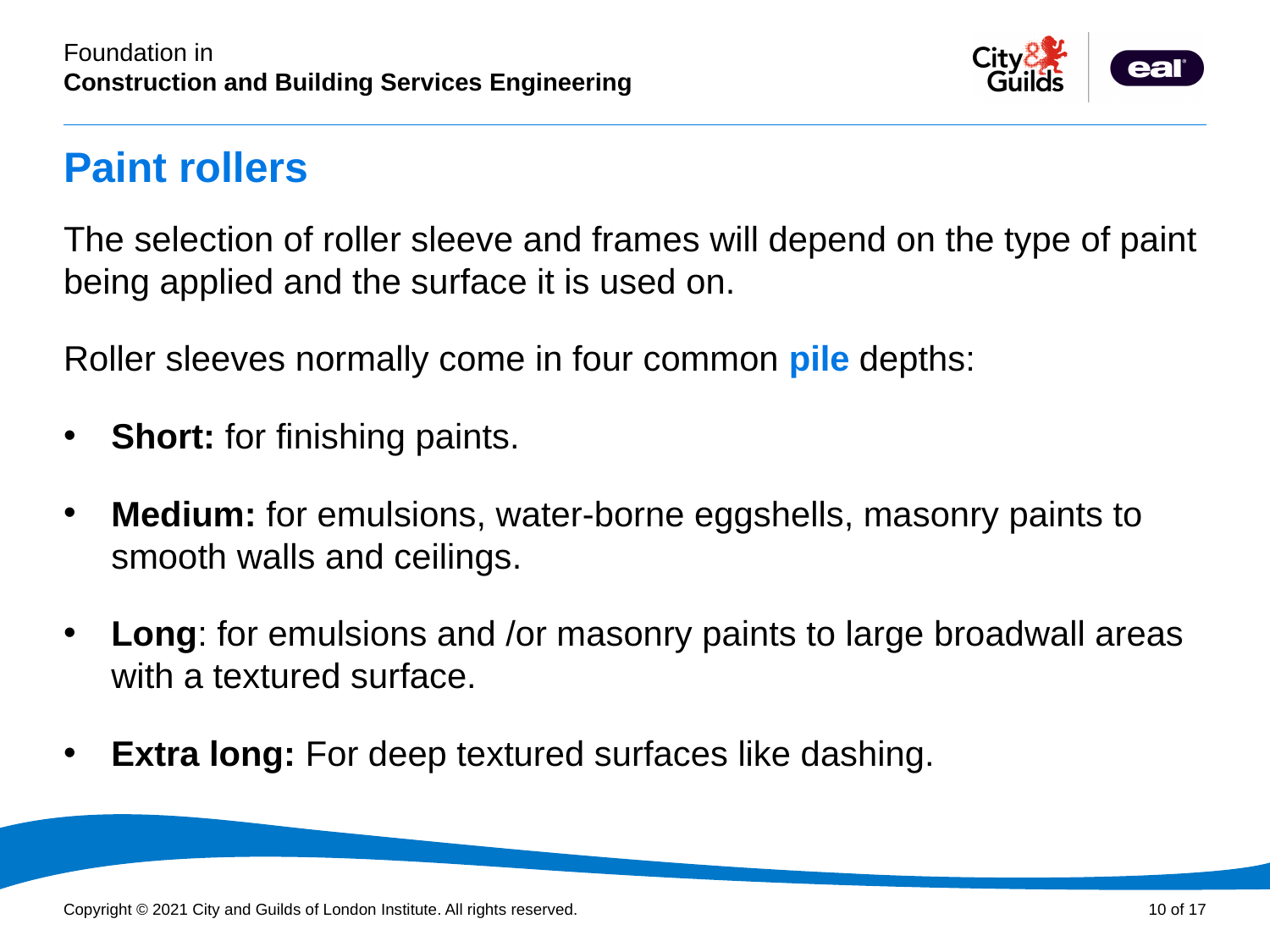

# Paint rollers
The selection of roller sleeve and frames will depend on the type of paint being applied and the surface it is used on.
Roller sleeves normally come in four common pile depths:
Short: for finishing paints.
Medium: for emulsions, water-borne eggshells, masonry paints to smooth walls and ceilings.
Long: for emulsions and /or masonry paints to large broadwall areas with a textured surface.
Extra long: For deep textured surfaces like dashing.